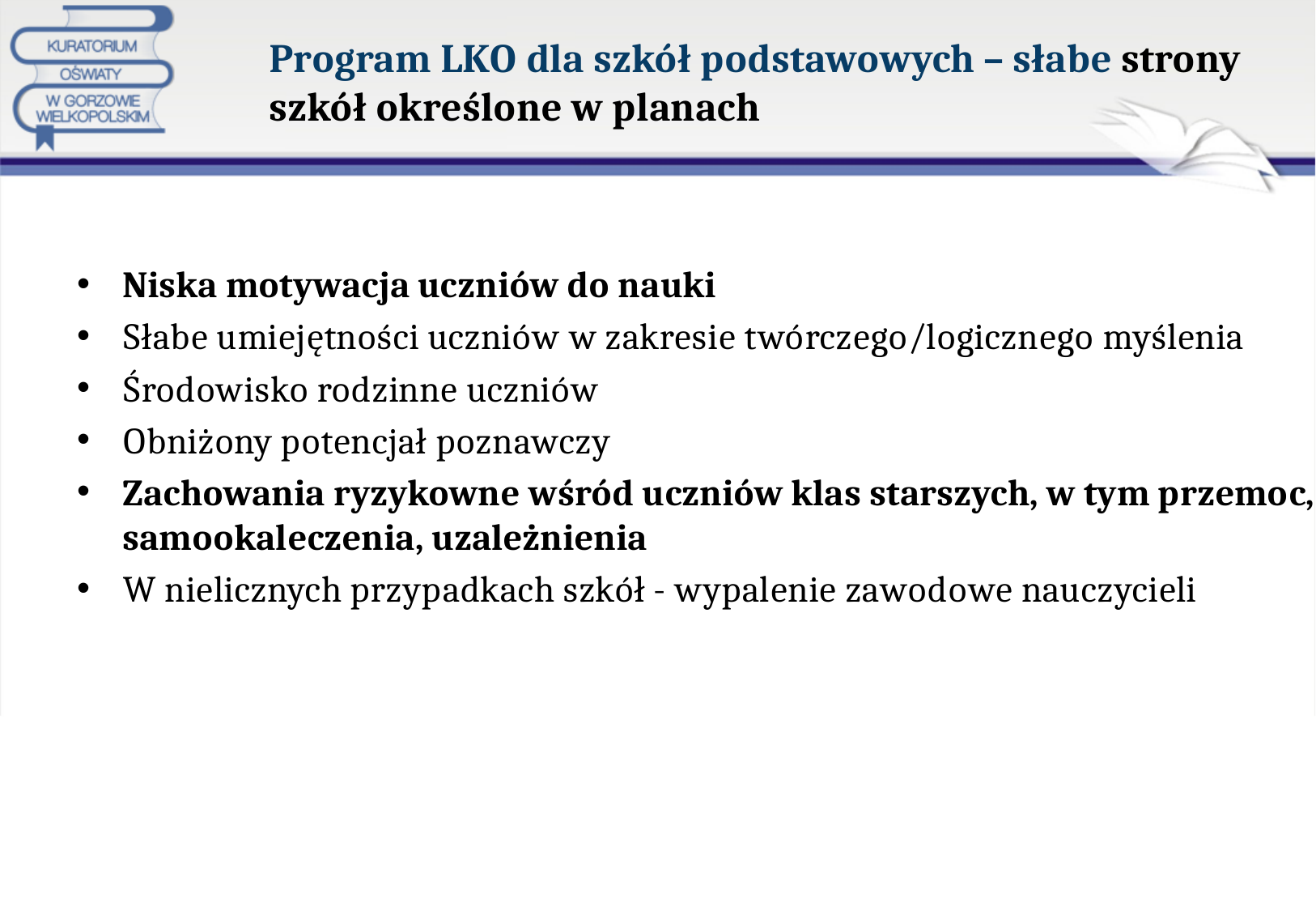

# Program LKO dla szkół podstawowych – słabe strony szkół określone w planach
Niska motywacja uczniów do nauki
Słabe umiejętności uczniów w zakresie twórczego/logicznego myślenia
Środowisko rodzinne uczniów
Obniżony potencjał poznawczy
Zachowania ryzykowne wśród uczniów klas starszych, w tym przemoc, samookaleczenia, uzależnienia
W nielicznych przypadkach szkół - wypalenie zawodowe nauczycieli